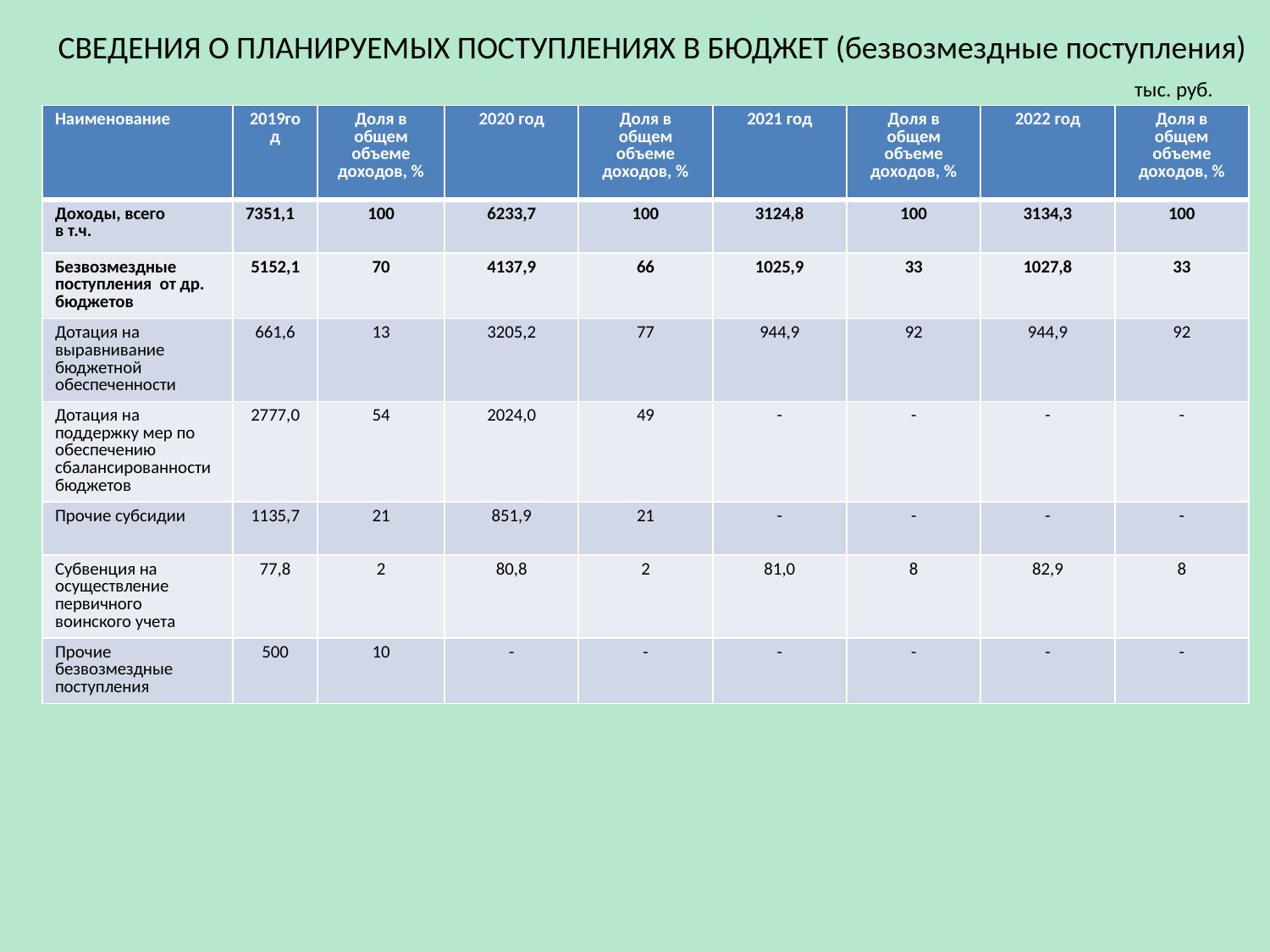

СВЕДЕНИЯ О ПЛАНИРУЕМЫХ ПОСТУПЛЕНИЯХ В БЮДЖЕТ (безвозмездные поступления)                  						                                      тыс. руб.
| Наименование | 2019год | Доля в общем объеме доходов, % | 2020 год | Доля в общем объеме доходов, % | 2021 год | Доля в общем объеме доходов, % | 2022 год | Доля в общем объеме доходов, % |
| --- | --- | --- | --- | --- | --- | --- | --- | --- |
| Доходы, всего в т.ч. | 7351,1 | 100 | 6233,7 | 100 | 3124,8 | 100 | 3134,3 | 100 |
| Безвозмездные поступления от др. бюджетов | 5152,1 | 70 | 4137,9 | 66 | 1025,9 | 33 | 1027,8 | 33 |
| Дотация на выравнивание бюджетной обеспеченности | 661,6 | 13 | 3205,2 | 77 | 944,9 | 92 | 944,9 | 92 |
| Дотация на поддержку мер по обеспечению сбалансированности бюджетов | 2777,0 | 54 | 2024,0 | 49 | - | - | - | - |
| Прочие субсидии | 1135,7 | 21 | 851,9 | 21 | - | - | - | - |
| Субвенция на осуществление первичного воинского учета | 77,8 | 2 | 80,8 | 2 | 81,0 | 8 | 82,9 | 8 |
| Прочие безвозмездные поступления | 500 | 10 | - | - | - | - | - | - |